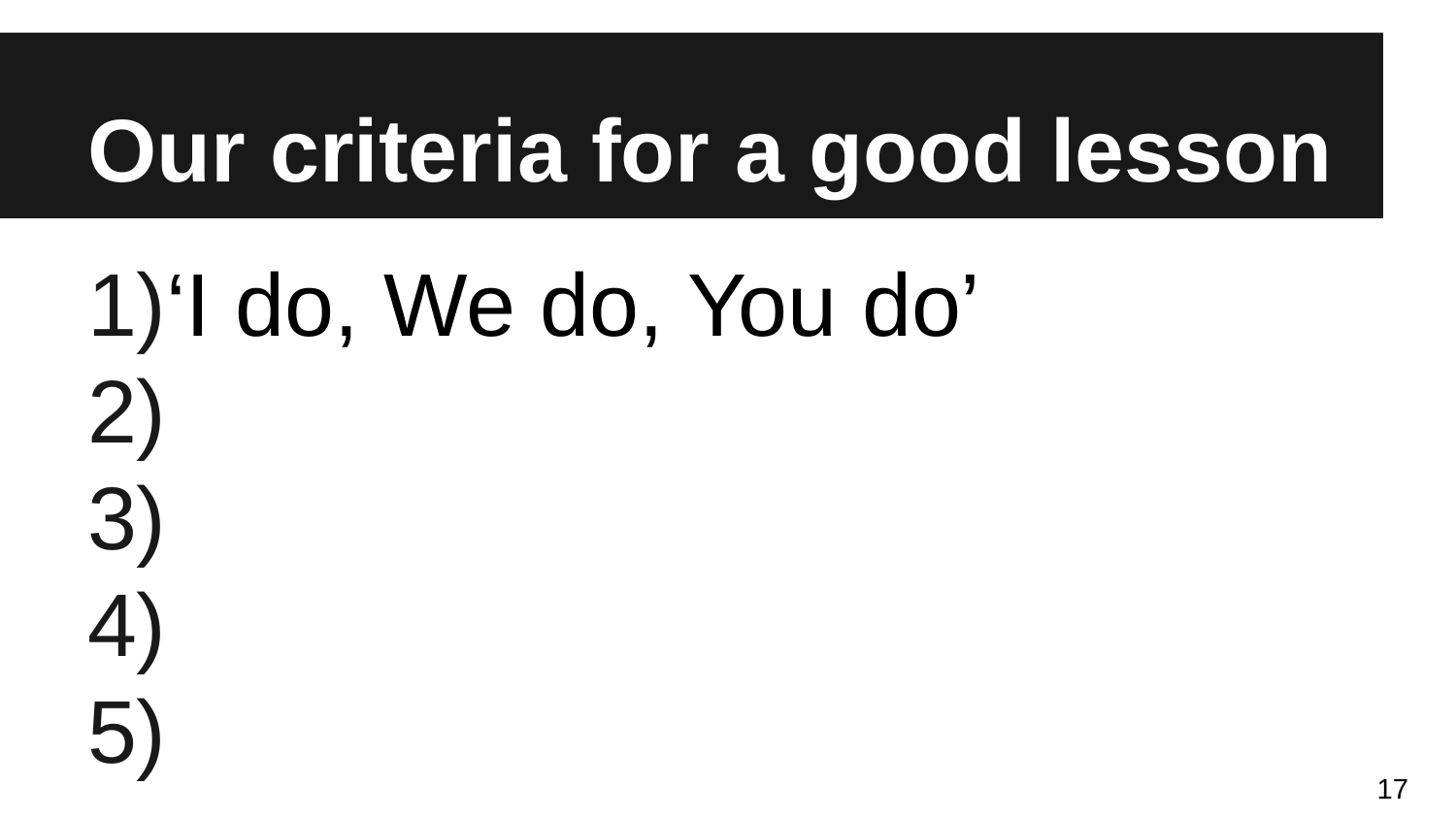

# Our criteria for a good lesson
‘I do, We do, You do’
D
D
D
D

17